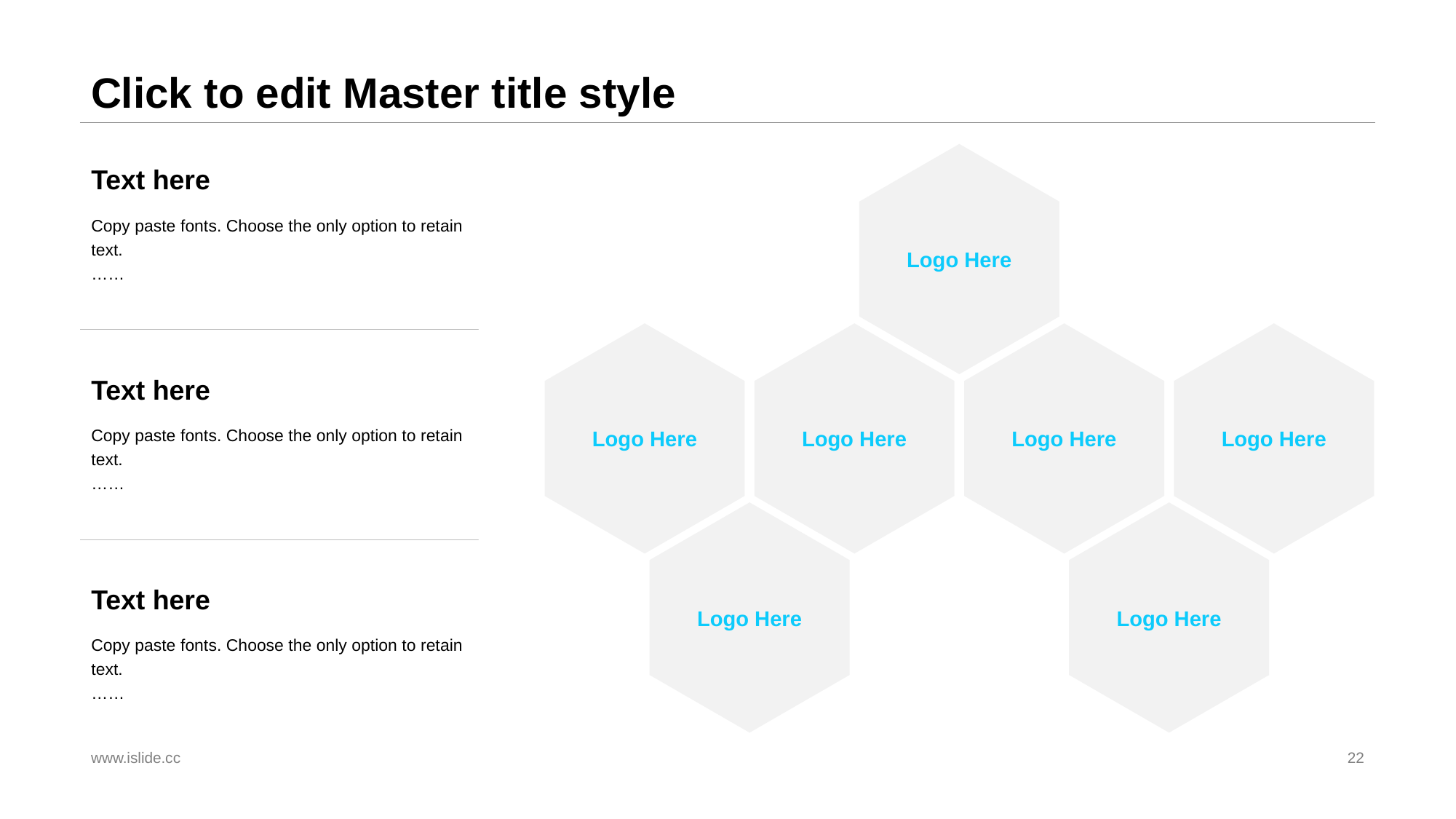

# Click to edit Master title style
Logo Here
Logo Here
Logo Here
Logo Here
Logo Here
Logo Here
Logo Here
Text here
Copy paste fonts. Choose the only option to retain text.
……
Text here
Copy paste fonts. Choose the only option to retain text.
……
Text here
Copy paste fonts. Choose the only option to retain text.
……
www.islide.cc
22